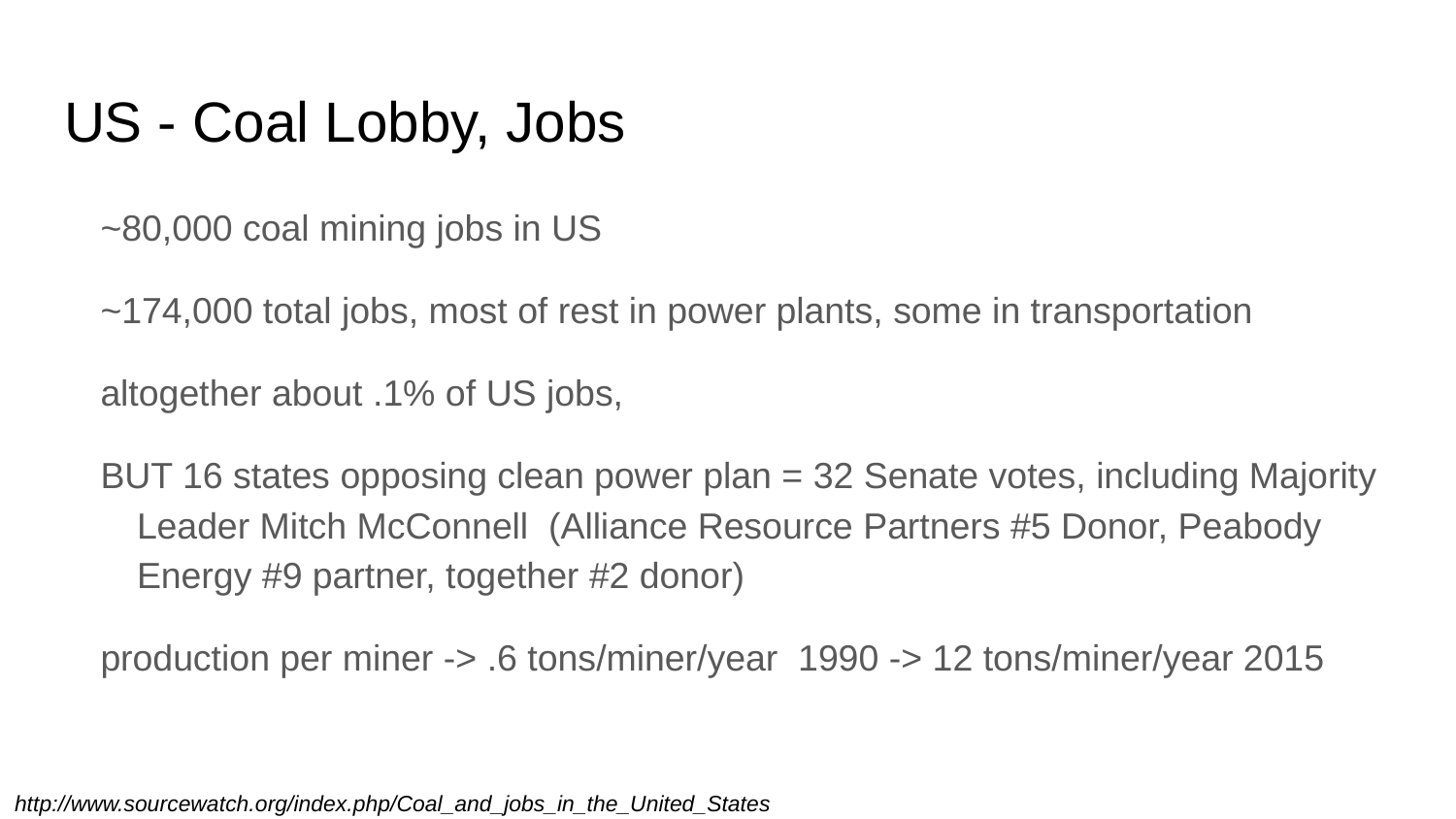

# US - Coal Lobby, Jobs
~80,000 coal mining jobs in US
~174,000 total jobs, most of rest in power plants, some in transportation
altogether about .1% of US jobs,
BUT 16 states opposing clean power plan = 32 Senate votes, including Majority Leader Mitch McConnell  (Alliance Resource Partners #5 Donor, Peabody Energy #9 partner, together #2 donor)
production per miner -> .6 tons/miner/year  1990 -> 12 tons/miner/year 2015
http://www.sourcewatch.org/index.php/Coal_and_jobs_in_the_United_States